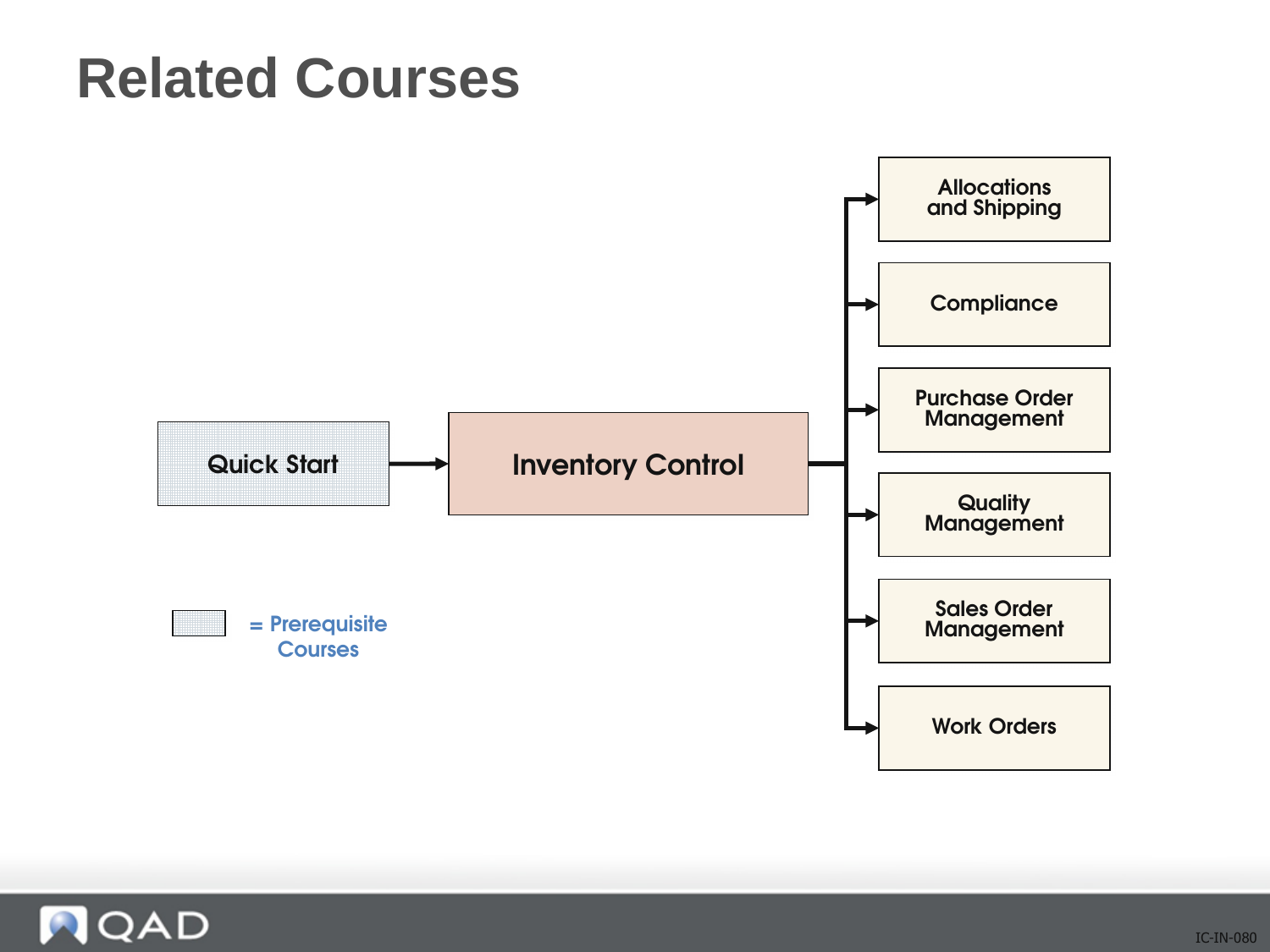

# Related Courses
Allocations
and Shipping
Compliance
Purchase Order Management
Inventory Control
Quick Start
Quality Management
Sales Order Management

= Prerequisite
Courses
Work Orders
IC-IN-080